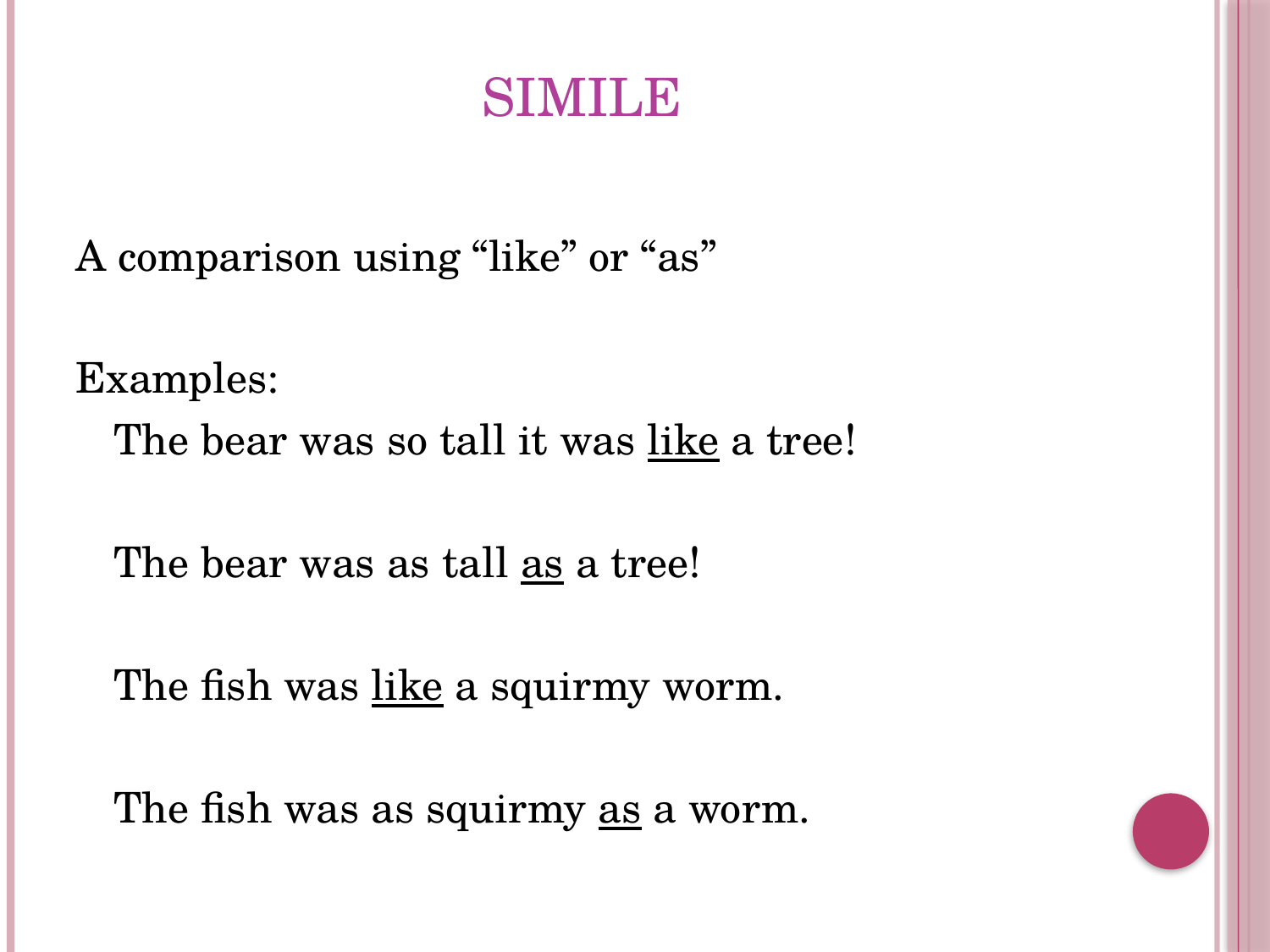

# SIMILE
A comparison using “like” or “as”

Examples:
	The bear was so tall it was like a tree!

	The bear was as tall as a tree!

	The fish was like a squirmy worm.

	The fish was as squirmy as a worm.